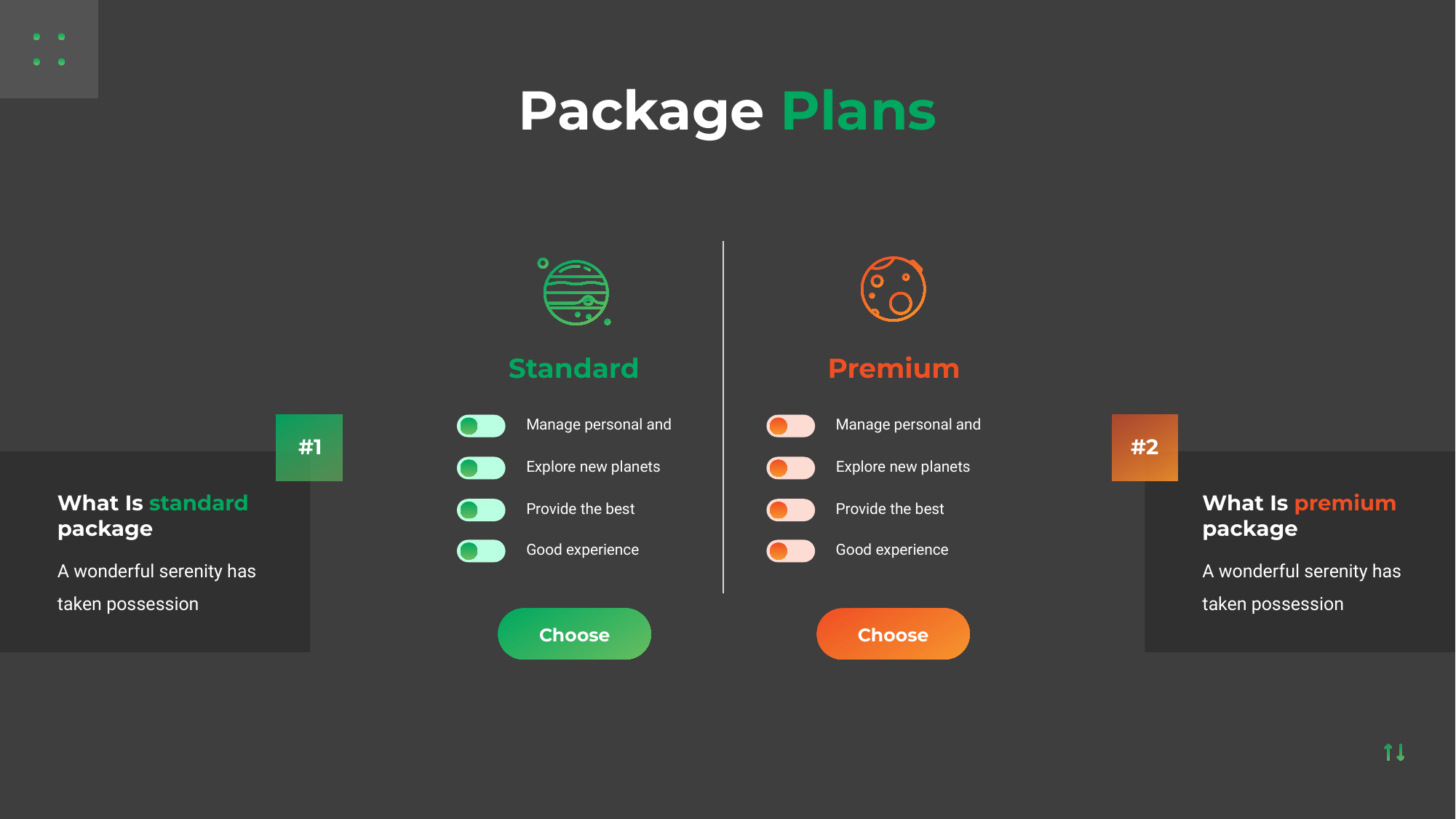

Package Plans

Standard
Premium
Manage personal and
Manage personal and

#1
#2

Explore new planets
Explore new planets

What Is standard package
What Is premium package
Provide the best
Provide the best

Good experience
Good experience

A wonderful serenity has taken possession
A wonderful serenity has taken possession

Choose
Choose